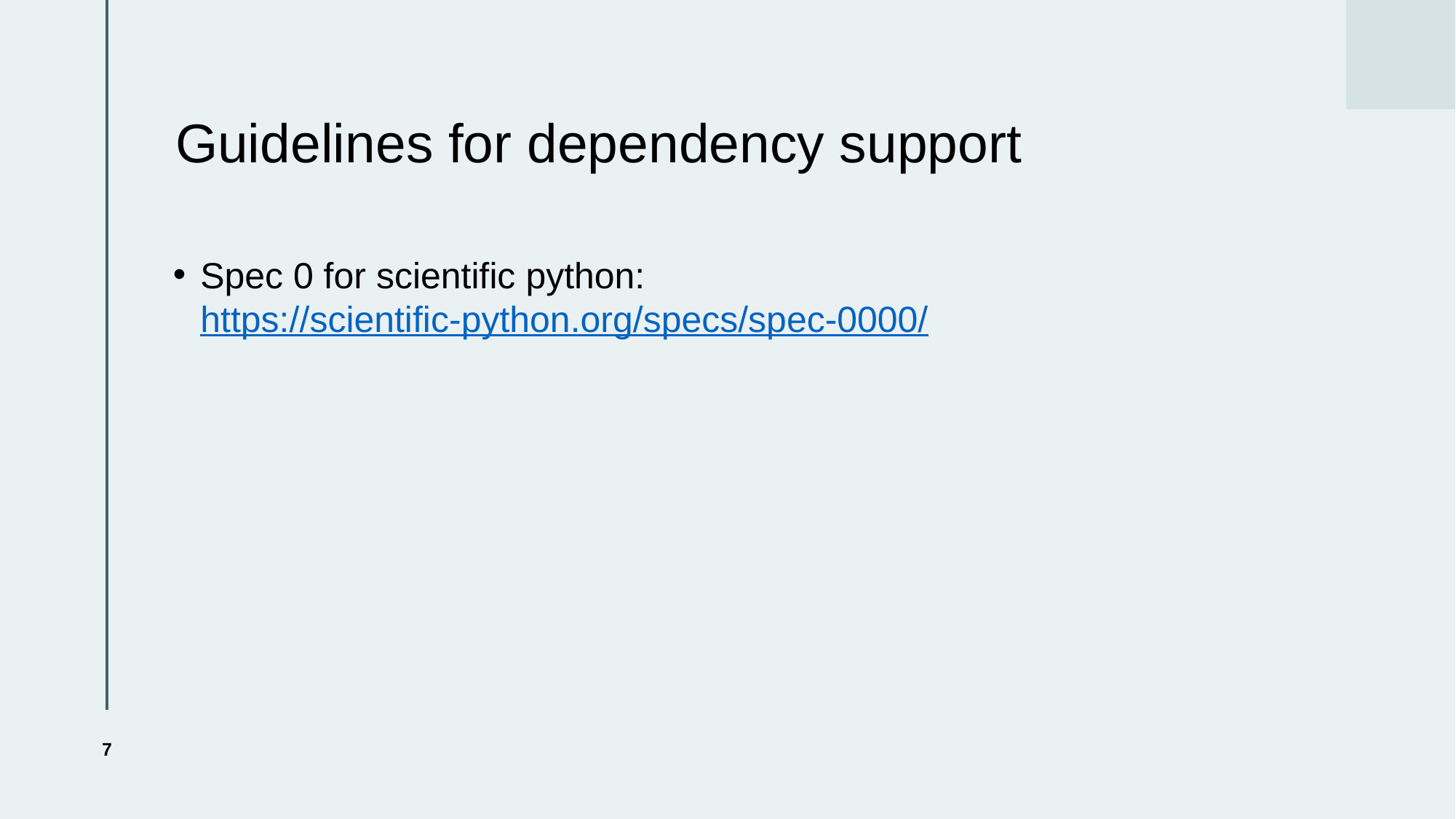

# Guidelines for dependency support
Spec 0 for scientific python: https://scientific-python.org/specs/spec-0000/

7